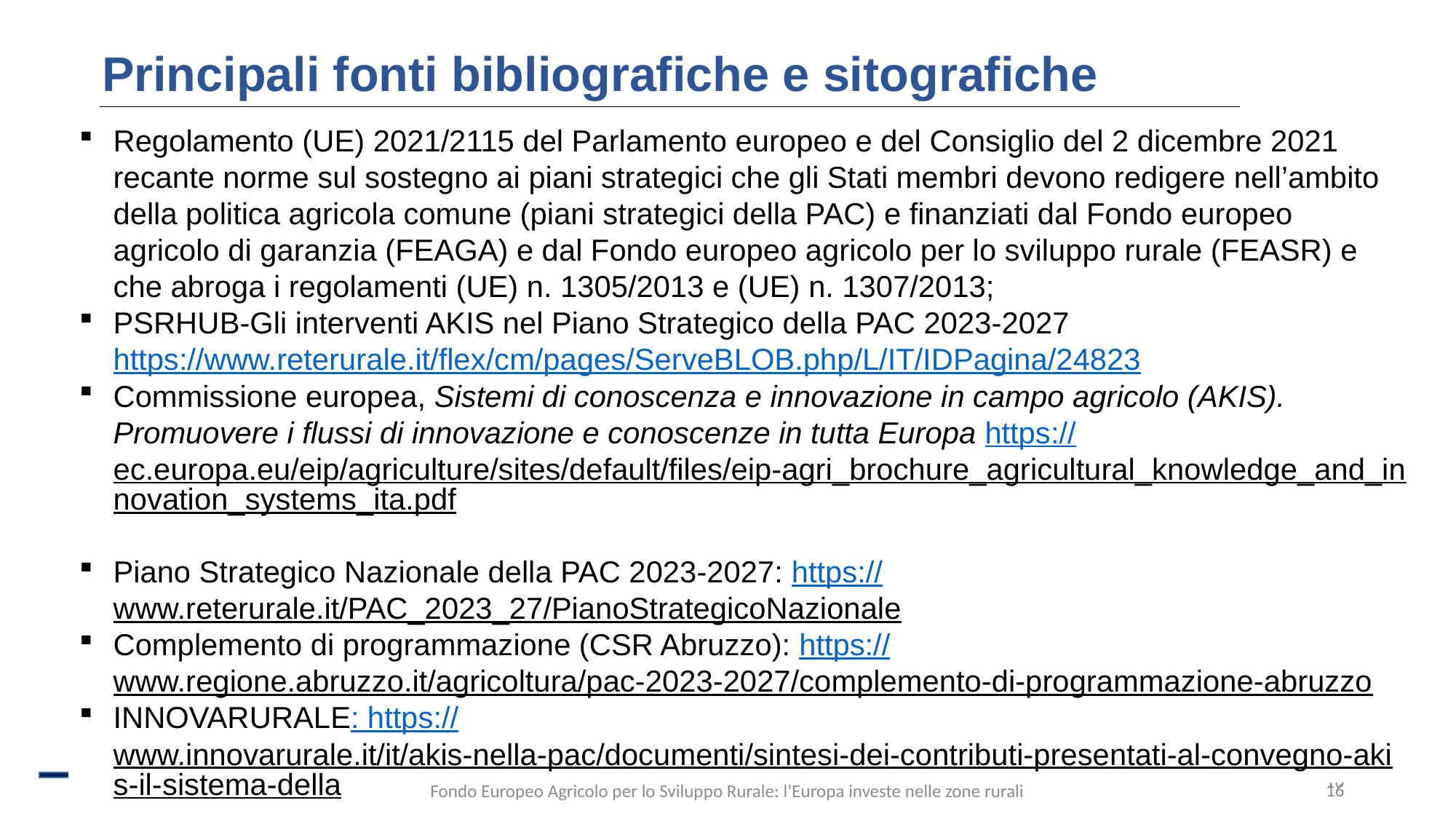

Principali fonti bibliografiche e sitografiche
Regolamento (UE) 2021/2115 del Parlamento europeo e del Consiglio del 2 dicembre 2021 recante norme sul sostegno ai piani strategici che gli Stati membri devono redigere nell’ambito della politica agricola comune (piani strategici della PAC) e finanziati dal Fondo europeo agricolo di garanzia (FEAGA) e dal Fondo europeo agricolo per lo sviluppo rurale (FEASR) e che abroga i regolamenti (UE) n. 1305/2013 e (UE) n. 1307/2013;
PSRHUB-Gli interventi AKIS nel Piano Strategico della PAC 2023-2027 https://www.reterurale.it/flex/cm/pages/ServeBLOB.php/L/IT/IDPagina/24823
Commissione europea, Sistemi di conoscenza e innovazione in campo agricolo (AKIS). Promuovere i flussi di innovazione e conoscenze in tutta Europa https://ec.europa.eu/eip/agriculture/sites/default/files/eip-agri_brochure_agricultural_knowledge_and_innovation_systems_ita.pdf
Piano Strategico Nazionale della PAC 2023-2027: https://www.reterurale.it/PAC_2023_27/PianoStrategicoNazionale
Complemento di programmazione (CSR Abruzzo): https://www.regione.abruzzo.it/agricoltura/pac-2023-2027/complemento-di-programmazione-abruzzo
INNOVARURALE: https://www.innovarurale.it/it/akis-nella-pac/documenti/sintesi-dei-contributi-presentati-al-convegno-akis-il-sistema-della
16